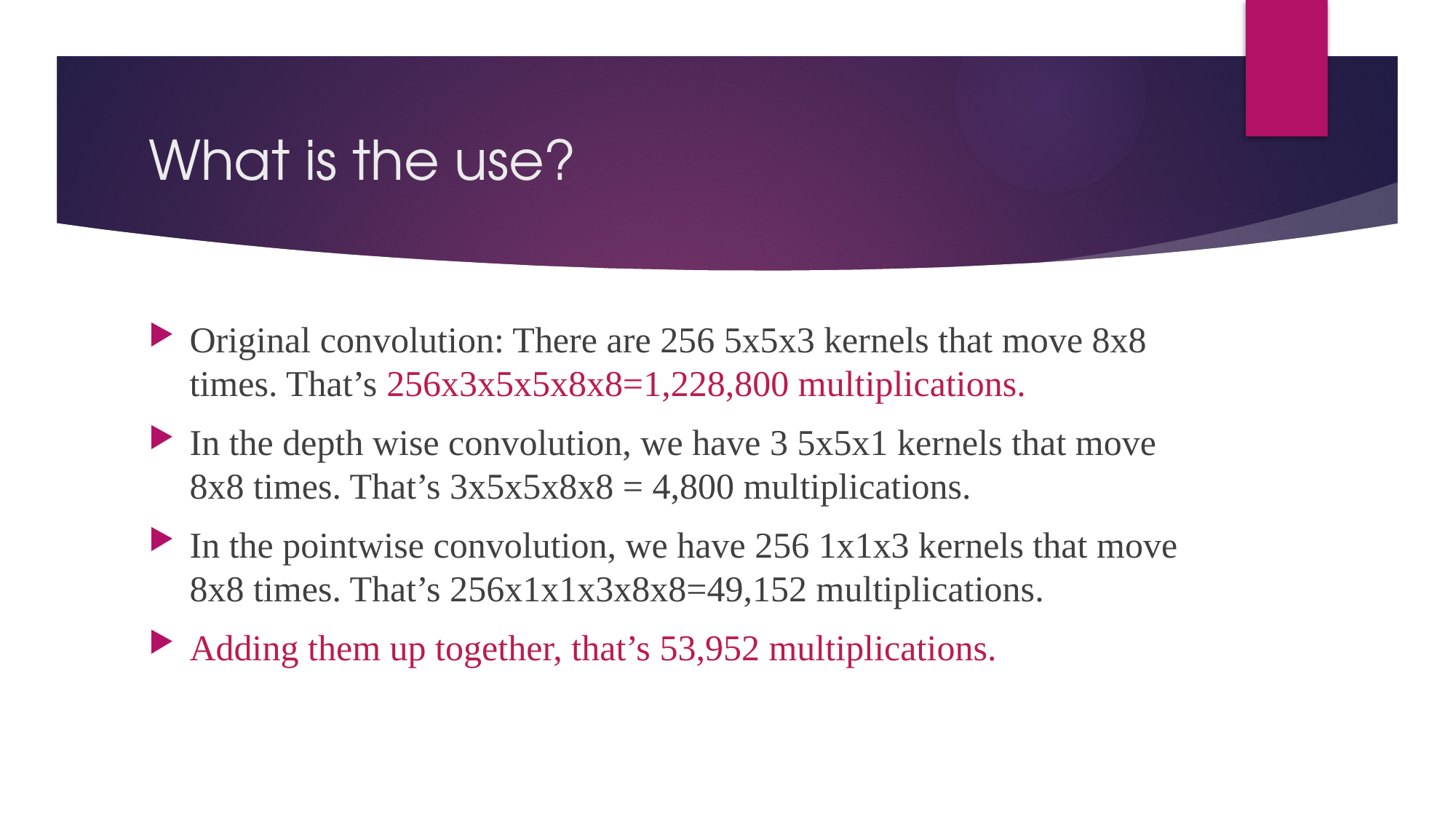

# What is the use?
Original convolution: There are 256 5x5x3 kernels that move 8x8 times. That’s 256x3x5x5x8x8=1,228,800 multiplications.
In the depth wise convolution, we have 3 5x5x1 kernels that move 8x8 times. That’s 3x5x5x8x8 = 4,800 multiplications.
In the pointwise convolution, we have 256 1x1x3 kernels that move 8x8 times. That’s 256x1x1x3x8x8=49,152 multiplications.
Adding them up together, that’s 53,952 multiplications.